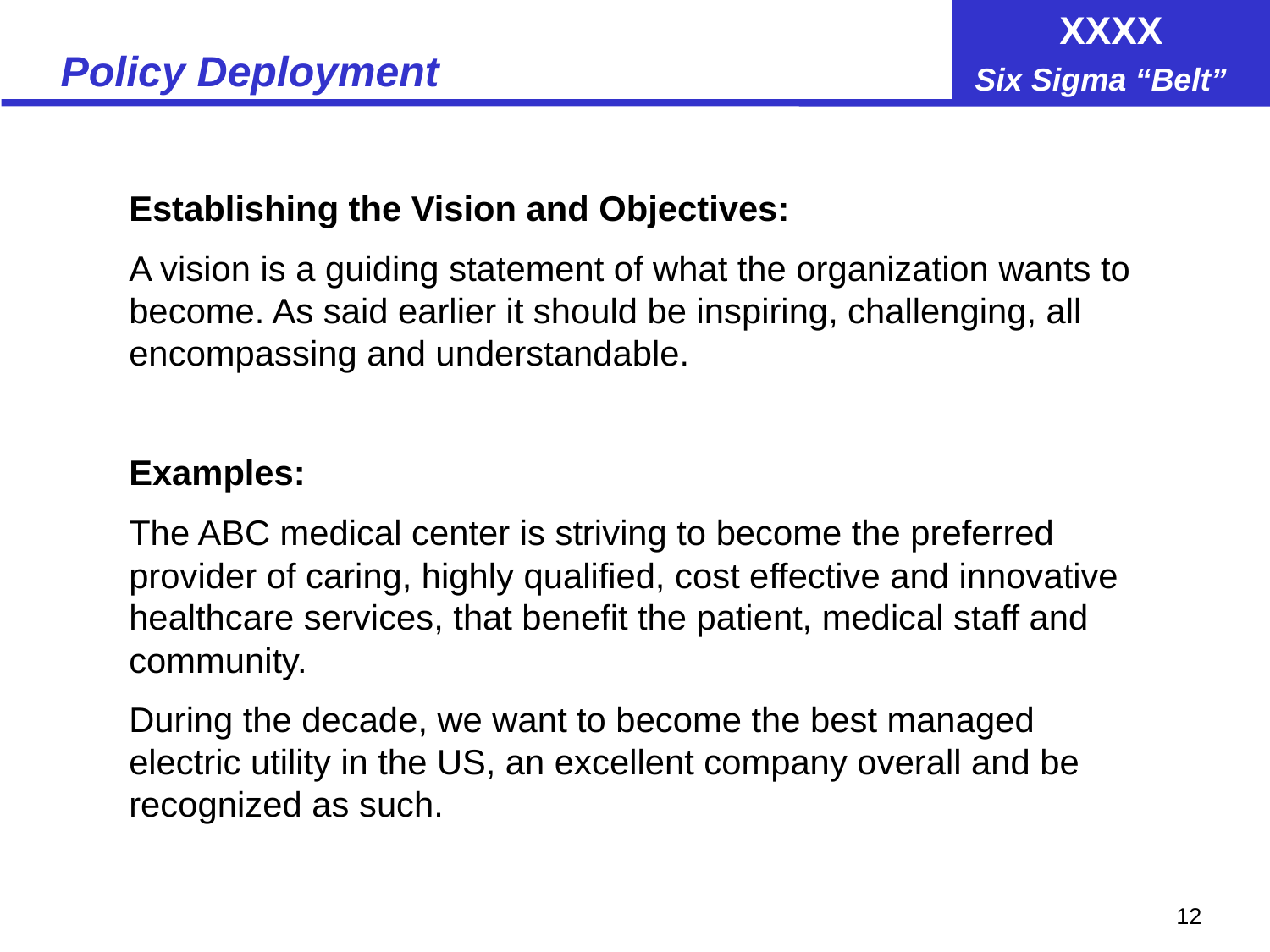

# Policy Deployment
Establishing the Vision and Objectives:
A vision is a guiding statement of what the organization wants to become. As said earlier it should be inspiring, challenging, all encompassing and understandable.
Examples:
The ABC medical center is striving to become the preferred provider of caring, highly qualified, cost effective and innovative healthcare services, that benefit the patient, medical staff and community.
During the decade, we want to become the best managed electric utility in the US, an excellent company overall and be recognized as such.